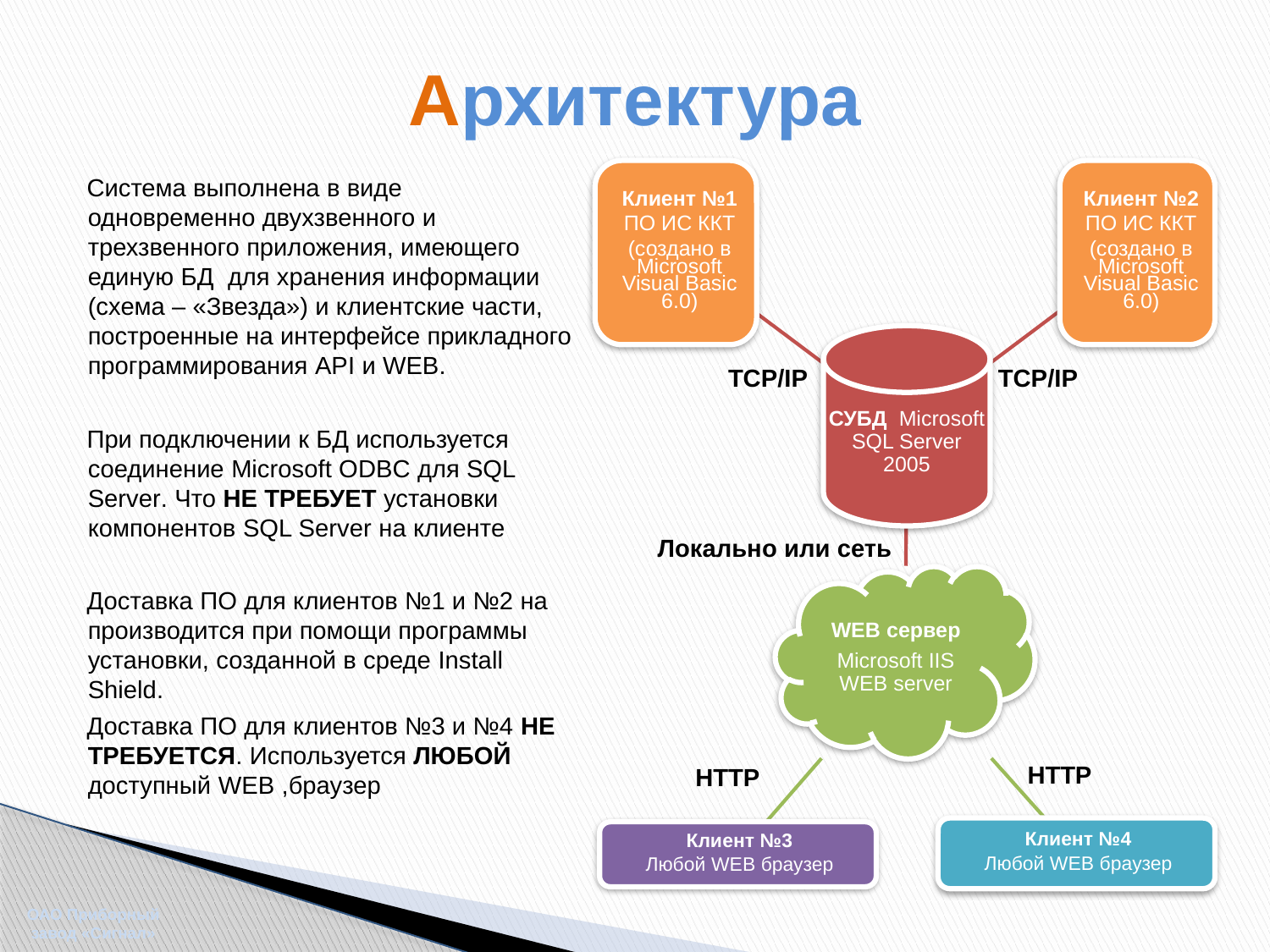

# Архитектура
СУБД  Microsoft SQL Server 2005
WEB сервер
Microsoft IIS WEB server
Клиент №3
Любой WEB браузер
Клиент №4
Любой WEB браузер
Клиент №2
ПО ИС ККТ
(создано в Microsoft Visual Basic 6.0)
Клиент №1
ПО ИС ККТ
(создано в Microsoft Visual Basic 6.0)
Система выполнена в виде одновременно двухзвенного и трехзвенного приложения, имеющего единую БД  для хранения информации (схема – «Звезда») и клиентские части, построенные на интерфейсе прикладного программирования API и WEB.

При подключении к БД используется соединение Microsoft ODBC для SQL Server. Что НЕ ТРЕБУЕТ установки компонентов SQL Server на клиенте

Доставка ПО для клиентов №1 и №2 на производится при помощи программы установки, созданной в среде Install Shield.
Доставка ПО для клиентов №3 и №4 не требуется. Используется ЛЮБОЙ доступный WEB ,браузер
TCP/IP
TCP/IP
Локально или сеть
HTTP
HTTP
ОАО Приборный завод «Сигнал»